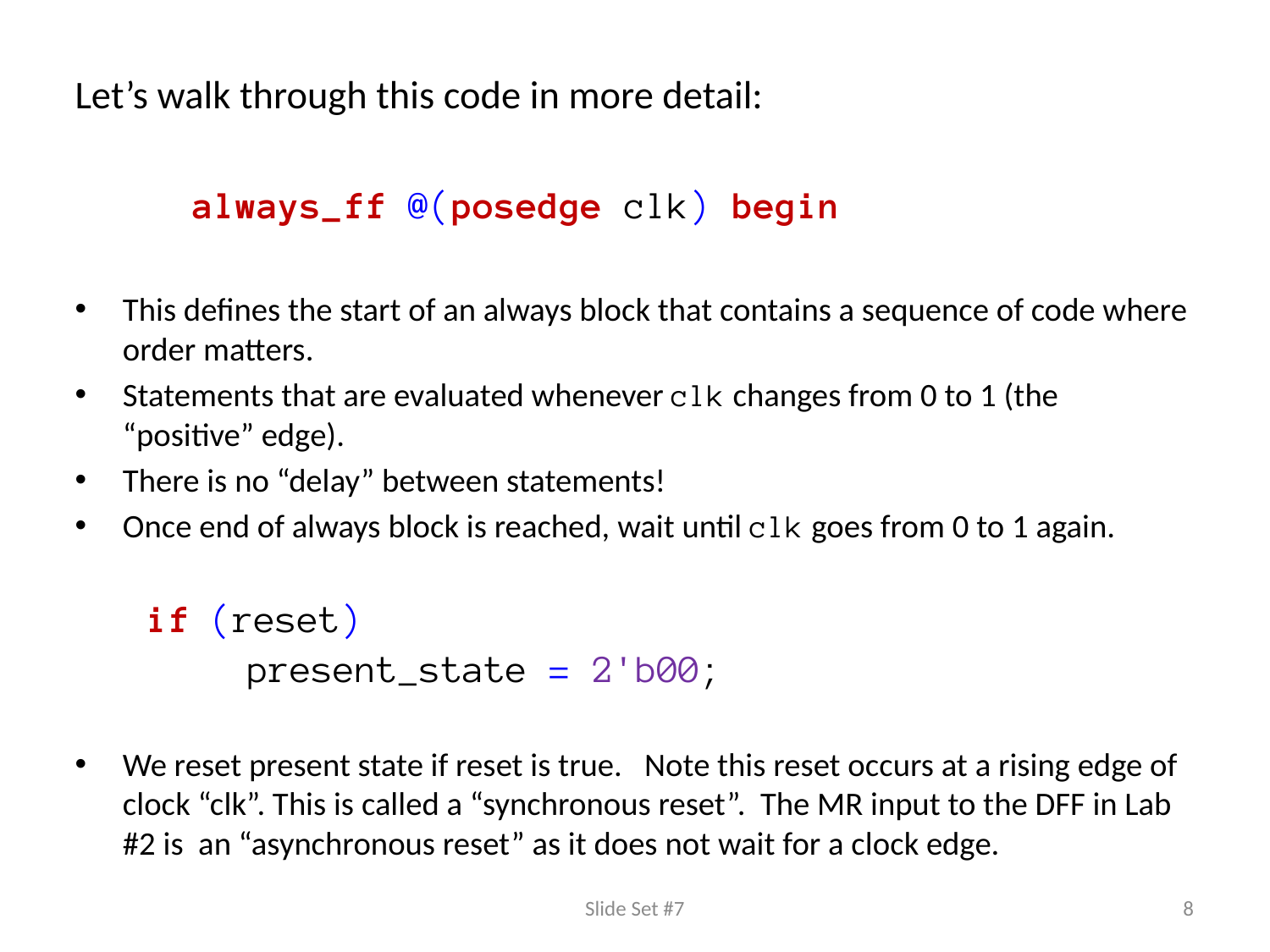

Let’s walk through this code in more detail:

	always_ff @(posedge clk) begin

This defines the start of an always block that contains a sequence of code where order matters.
Statements that are evaluated whenever clk changes from 0 to 1 (the “positive” edge).
There is no “delay” between statements!
Once end of always block is reached, wait until clk goes from 0 to 1 again.

    if (reset)
        present_state = 2'b00;

We reset present state if reset is true.   Note this reset occurs at a rising edge of clock “clk”. This is called a “synchronous reset”.  The MR input to the DFF in Lab #2 is  an “asynchronous reset” as it does not wait for a clock edge.
Slide Set #7
8